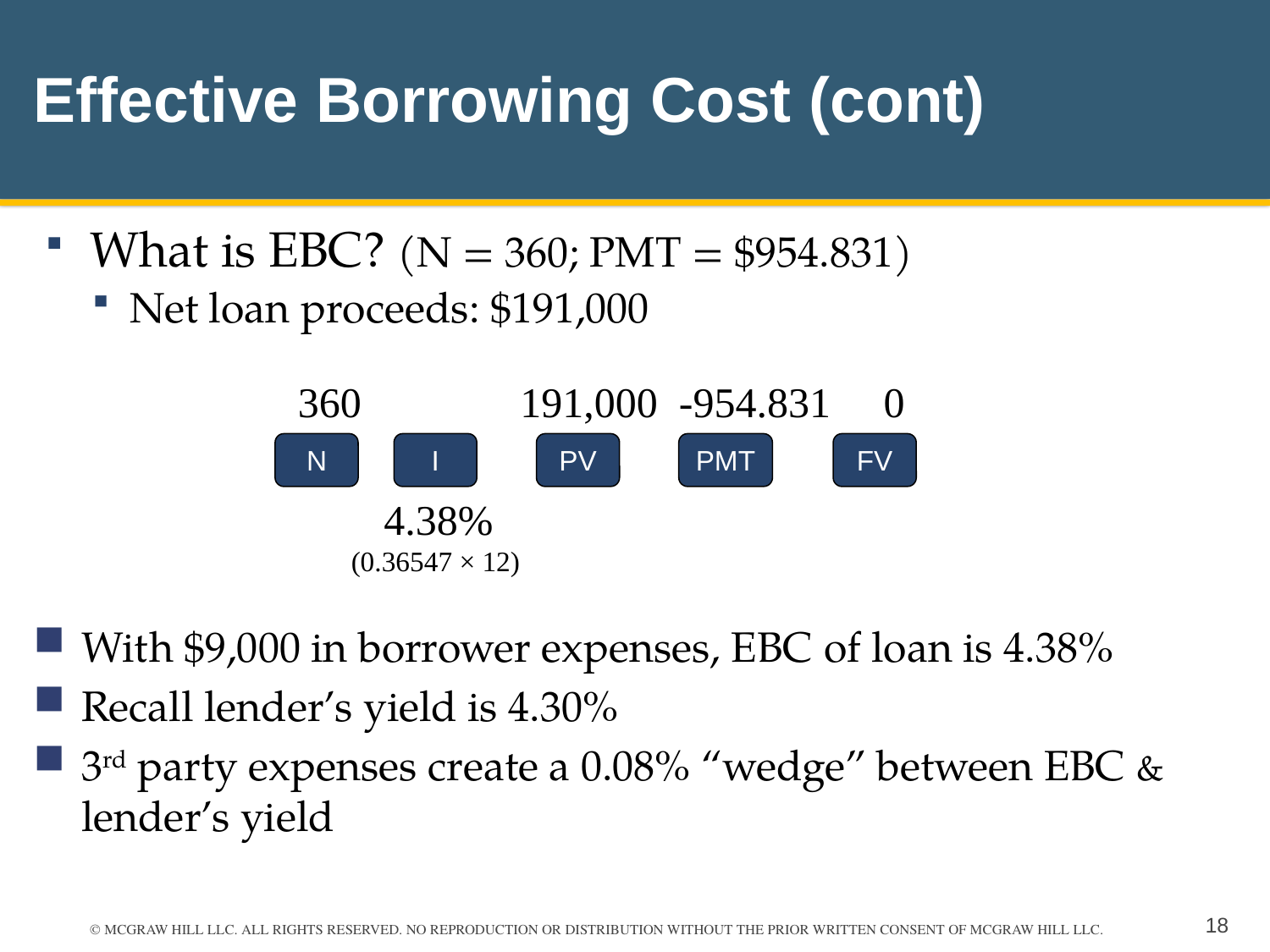

# Effective Borrowing Cost (cont)
What is EBC? (N = 360; PMT = $954.831)
Net loan proceeds: $191,000

360 	         191,000  -954.831     0
N

I

PV

PMT

FV

           4.38%
            (0.36547 × 12)
With $9,000 in borrower expenses, EBC of loan is 4.38%
Recall lender’s yield is 4.30%
3rd party expenses create a 0.08% “wedge” between EBC &  lender’s yield
© MCGRAW HILL LLC. ALL RIGHTS RESERVED. NO REPRODUCTION OR DISTRIBUTION WITHOUT THE PRIOR WRITTEN CONSENT OF MCGRAW HILL LLC.
18